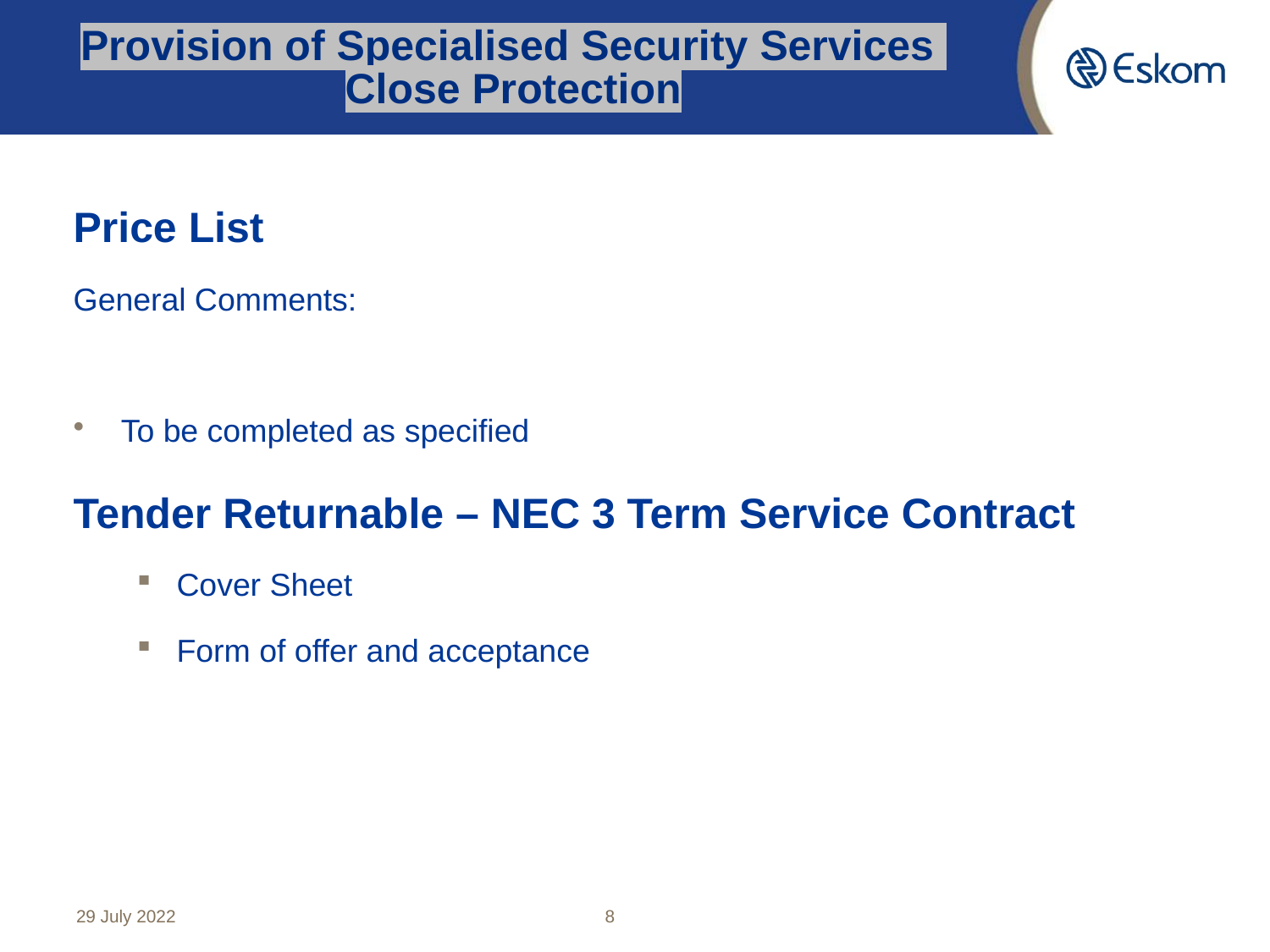

# Provision of Specialised Security Services  Close Protection
Price List
General Comments:

To be completed as specified
Tender Returnable – NEC 3 Term Service Contract
Cover Sheet
Form of offer and acceptance

29 July 2022
8